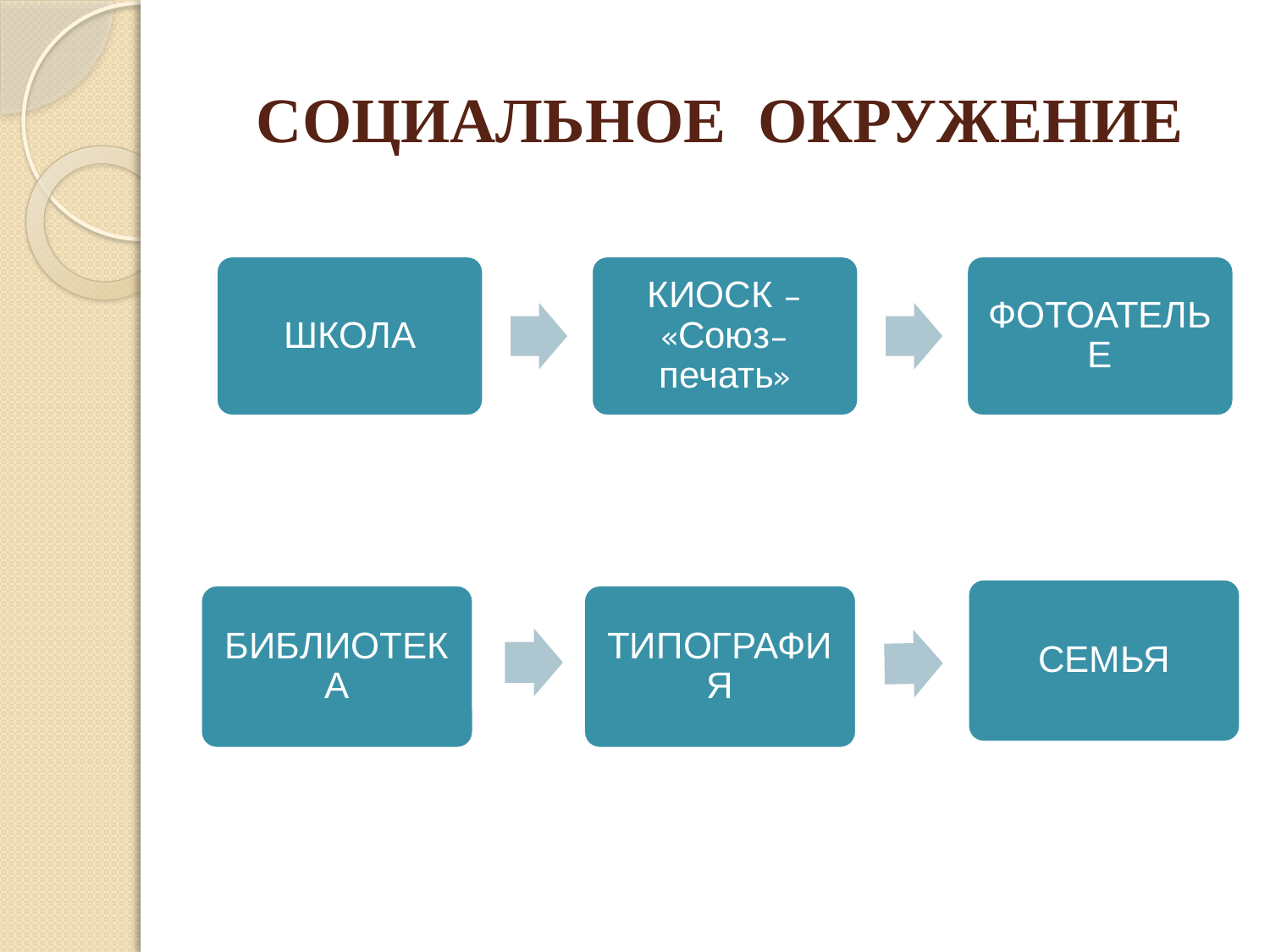

# СОЦИАЛЬНОЕ  ОКРУЖЕНИЕ
ШКОЛА

КИОСК – «Союз– печать»

ФОТОАТЕЛЬЕ
БИБЛИОТЕКА

ТИПОГРАФИЯ

СЕМЬЯ